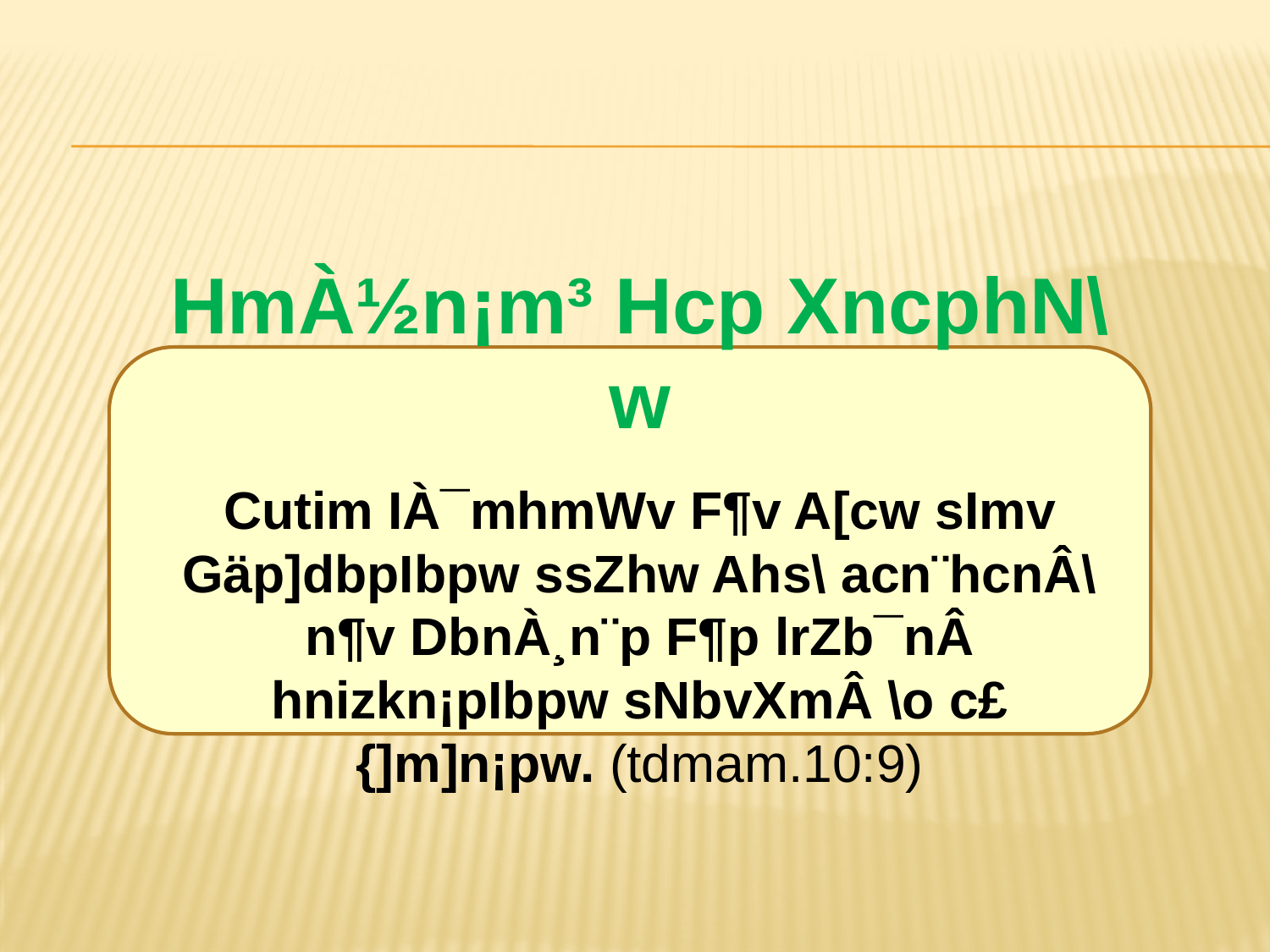

HmÀ½n¡m³ Hcp XncphN\w

Cutim IÀ¯mhmWv F¶v A[cw sIm­v Gäp]dbpIbpw ssZhw Ahs\ acn¨hcnÂ\n¶v DbnÀ¸n¨p F¶p lrZb¯nÂ hnizkn¡pIbpw sNbvXmÂ \o c£ {]m]n¡pw. (tdmam.10:9)